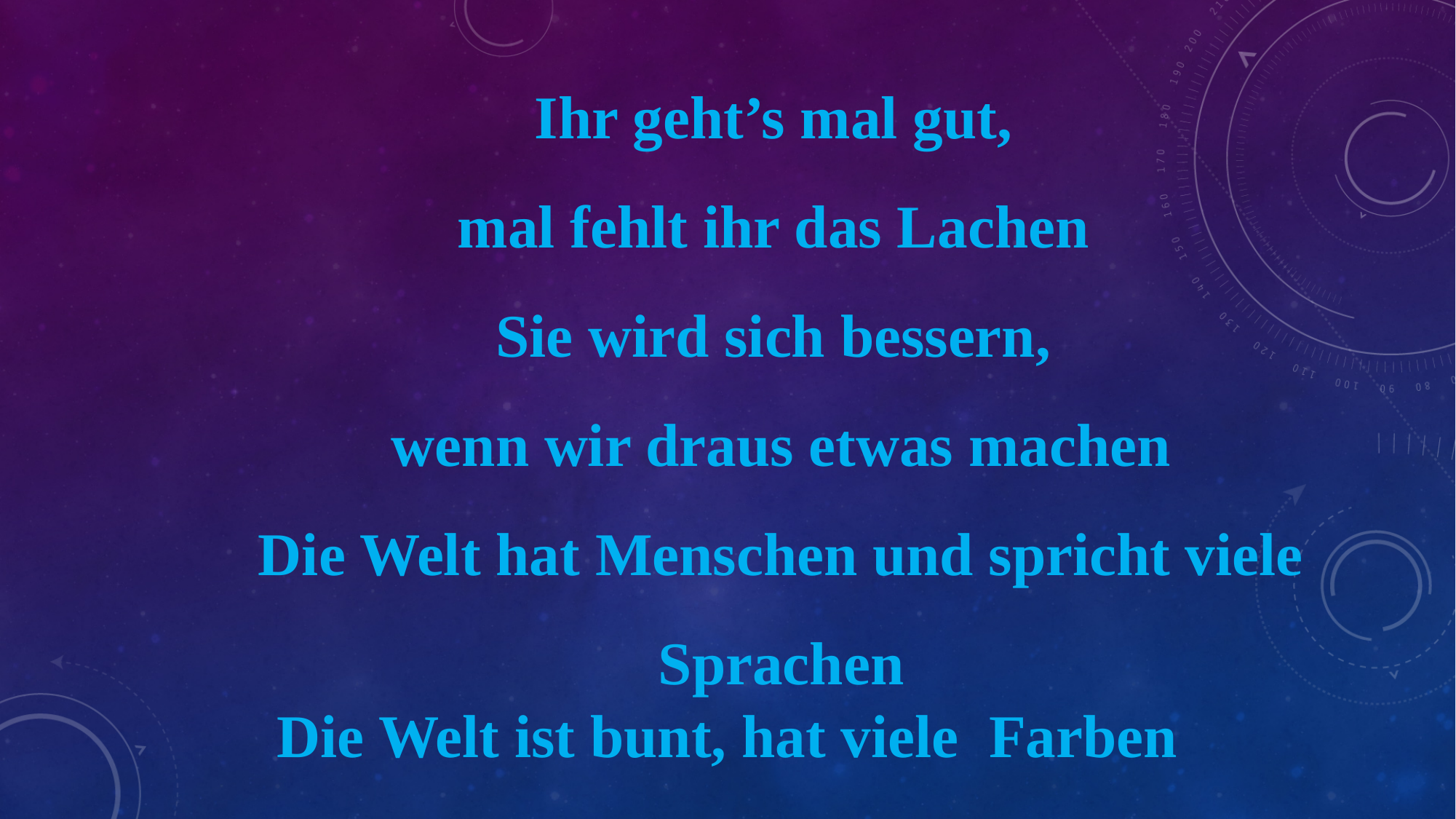

Ihr geht’s mal gut,
mal fehlt ihr das Lachen
Sie wird sich bessern,
wenn wir draus etwas machen
Die Welt hat Menschen und spricht viele Sprachen
Die Welt ist bunt, hat viele  Farben